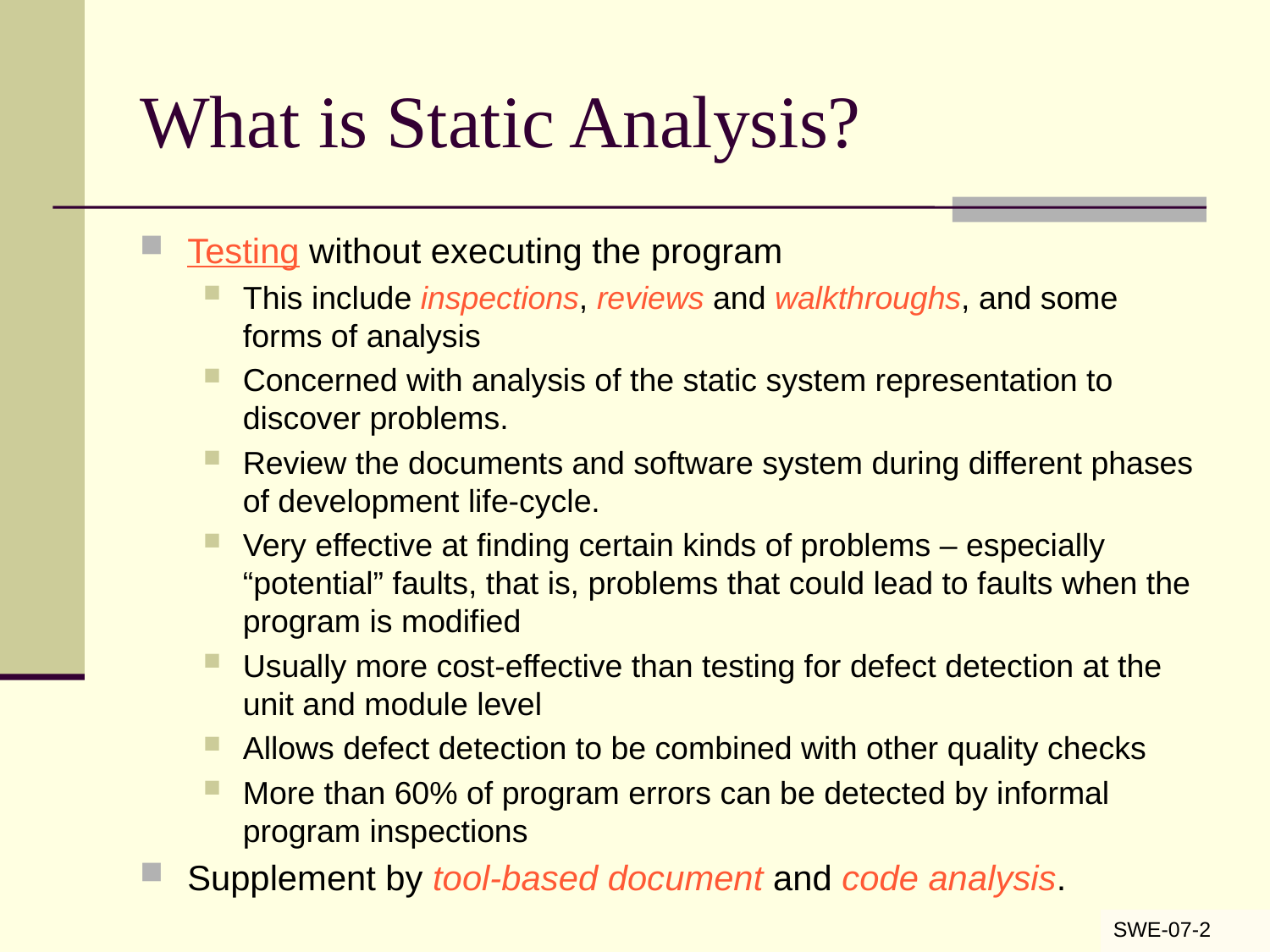

# What is Static Analysis?
Testing without executing the program
This include inspections, reviews and walkthroughs, and some forms of analysis
Concerned with analysis of the static system representation to discover problems.
Review the documents and software system during different phases of development life-cycle.
Very effective at finding certain kinds of problems – especially “potential” faults, that is, problems that could lead to faults when the program is modified
Usually more cost-effective than testing for defect detection at the unit and module level
Allows defect detection to be combined with other quality checks
More than 60% of program errors can be detected by informal program inspections
Supplement by tool-based document and code analysis.